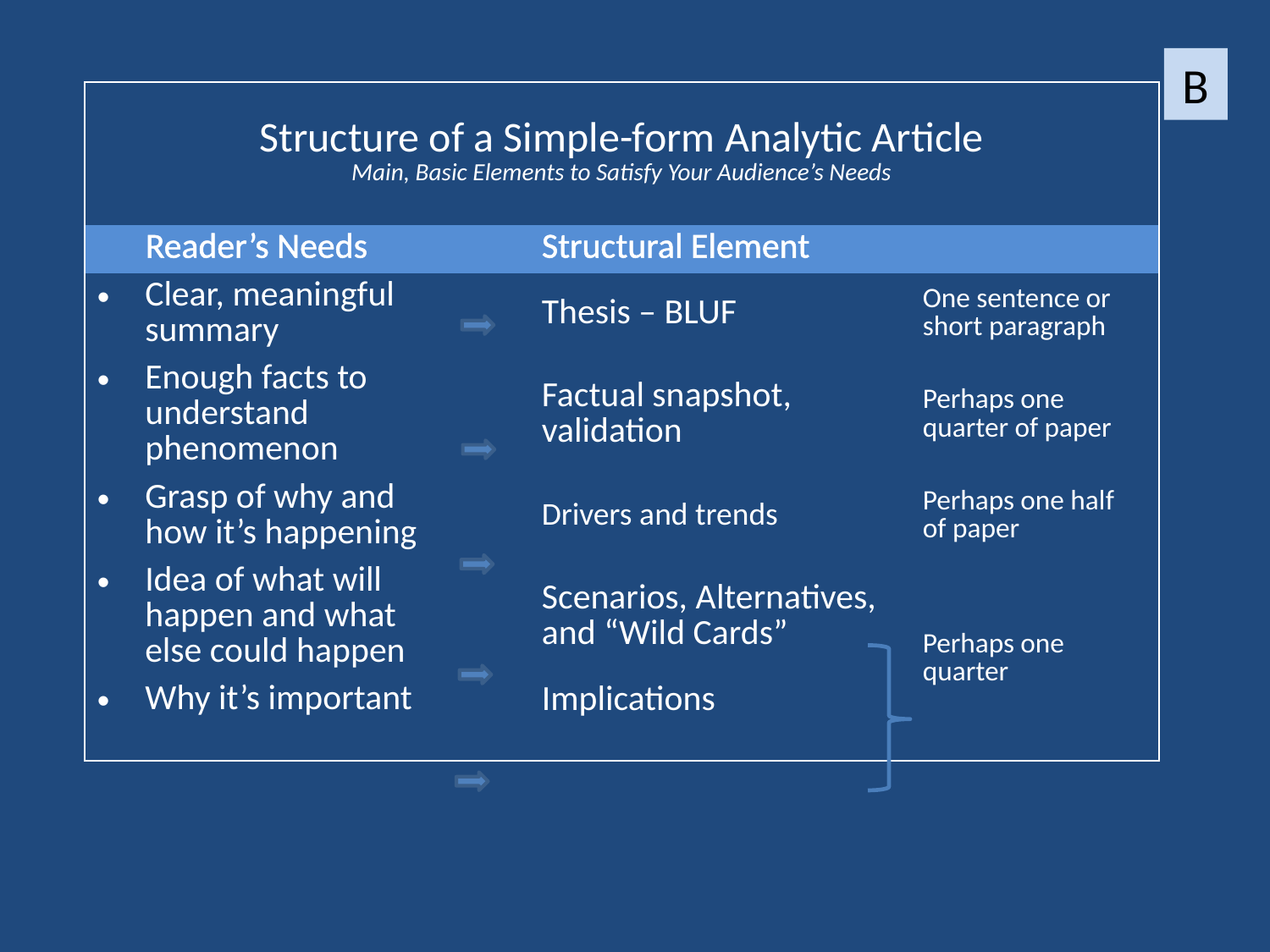

B
| Structure of a Simple-form Analytic Article Main, Basic Elements to Satisfy Your Audience’s Needs |  |  |  |
| --- | --- | --- | --- |
| Reader’s Needs |  | Structural Element |  |
| Clear, meaningful summary |  | Thesis – BLUF | One sentence or short paragraph |
| Enough facts to understand phenomenon |  | Factual snapshot, validation | Perhaps one quarter of paper |
| Grasp of why and how it’s happening |  | Drivers and trends | Perhaps one half of paper |
| Idea of what will happen and what else could happen |  | Scenarios, Alternatives, and “Wild Cards” | Perhaps one quarter |
| Why it’s important |  | Implications |  |